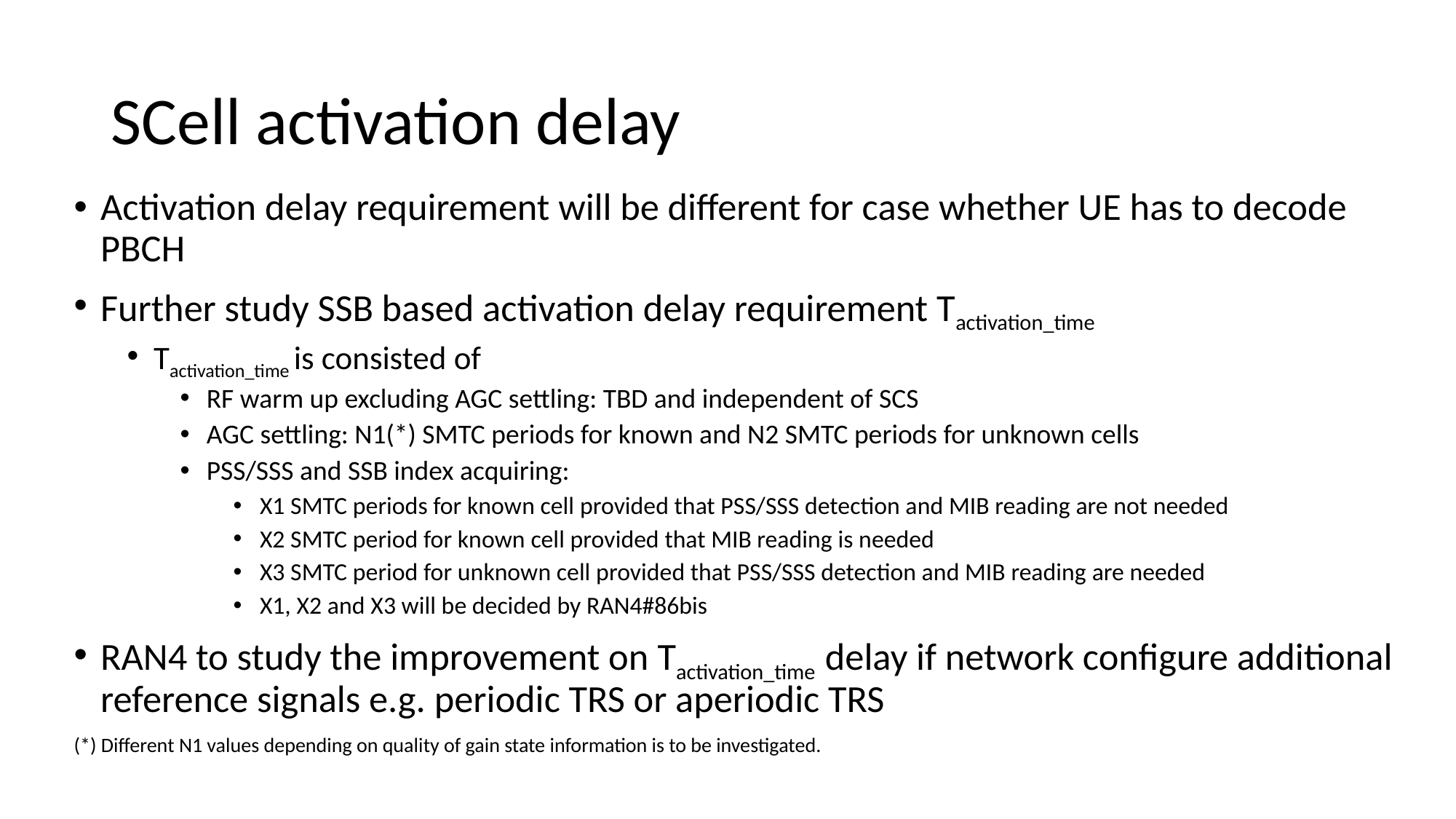

# SCell activation delay
Activation delay requirement will be different for case whether UE has to decode PBCH
Further study SSB based activation delay requirement Tactivation_time
Tactivation_time is consisted of
RF warm up excluding AGC settling: TBD and independent of SCS
AGC settling: N1(*) SMTC periods for known and N2 SMTC periods for unknown cells
PSS/SSS and SSB index acquiring:
X1 SMTC periods for known cell provided that PSS/SSS detection and MIB reading are not needed
X2 SMTC period for known cell provided that MIB reading is needed
X3 SMTC period for unknown cell provided that PSS/SSS detection and MIB reading are needed
X1, X2 and X3 will be decided by RAN4#86bis
RAN4 to study the improvement on Tactivation_time  delay if network configure additional reference signals e.g. periodic TRS or aperiodic TRS
(*) Different N1 values depending on quality of gain state information is to be investigated.